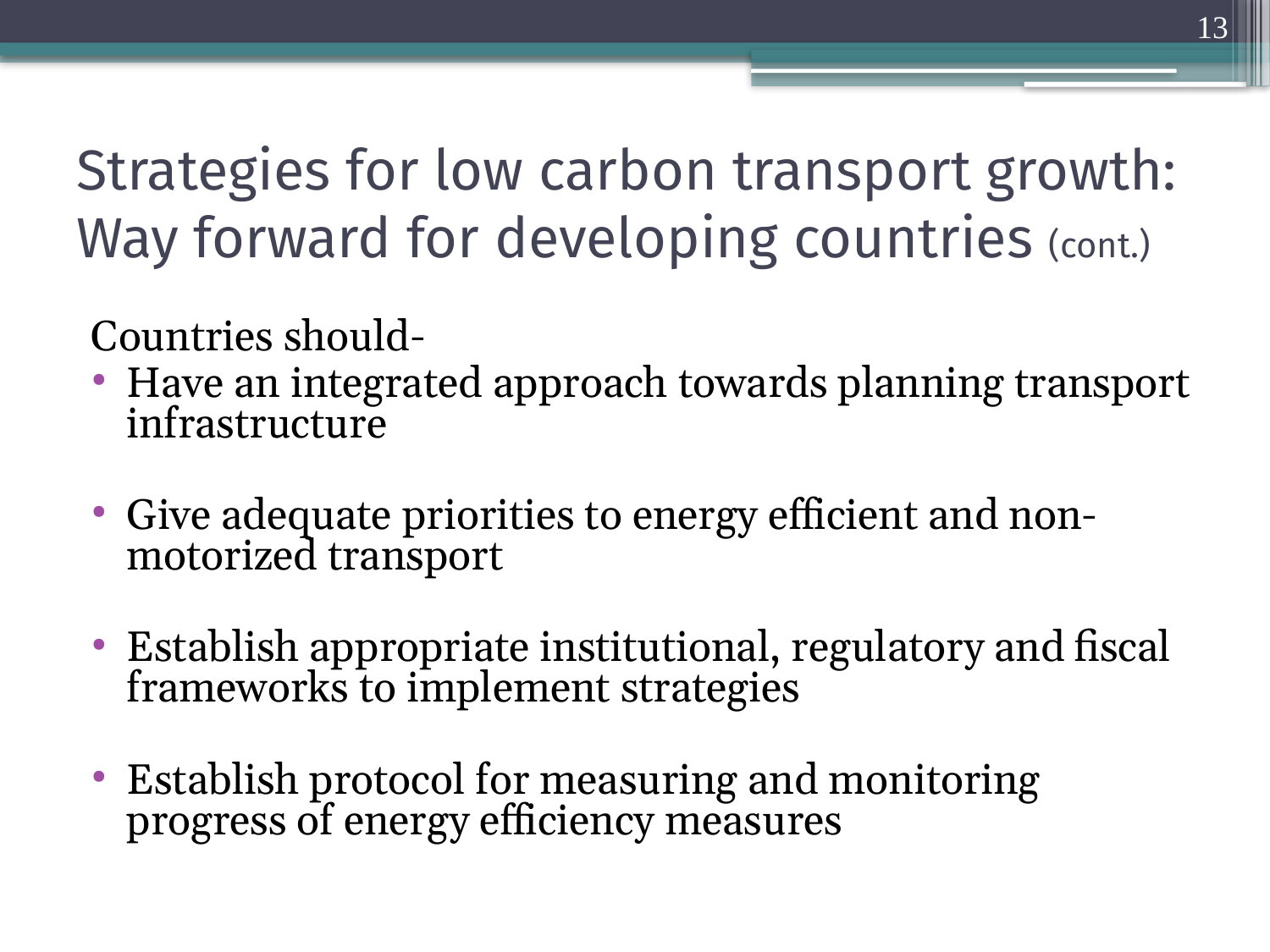

13
# Strategies for low carbon transport growth: Way forward for developing countries (cont.)
Countries should-
Have an integrated approach towards planning transport infrastructure

Give adequate priorities to energy efficient and non-motorized transport

Establish appropriate institutional, regulatory and fiscal frameworks to implement strategies

Establish protocol for measuring and monitoring progress of energy efficiency measures